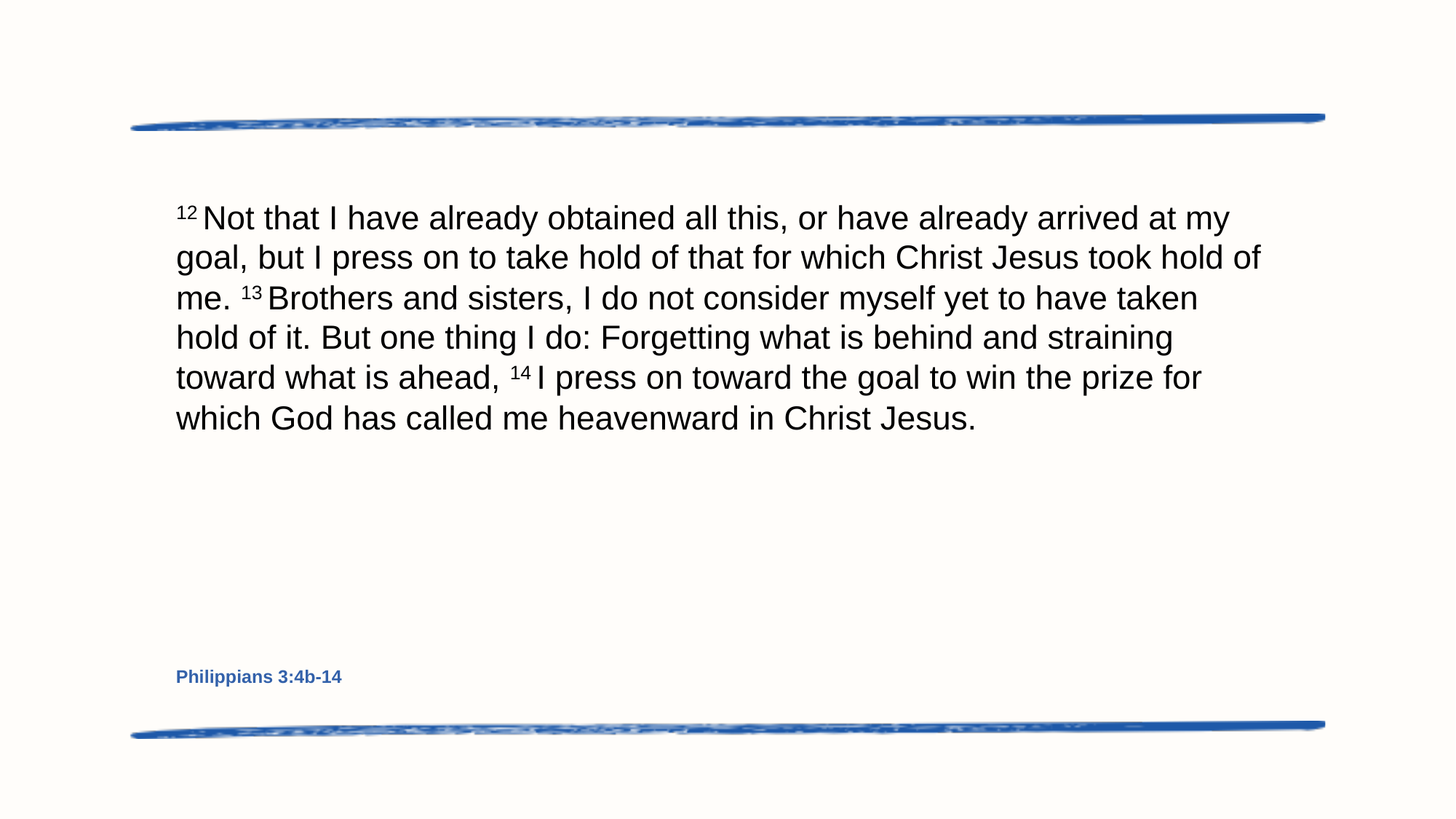

12 Not that I have already obtained all this, or have already arrived at my goal, but I press on to take hold of that for which Christ Jesus took hold of me. 13 Brothers and sisters, I do not consider myself yet to have taken hold of it. But one thing I do: Forgetting what is behind and straining toward what is ahead, 14 I press on toward the goal to win the prize for which God has called me heavenward in Christ Jesus.
Philippians 3:4b-14